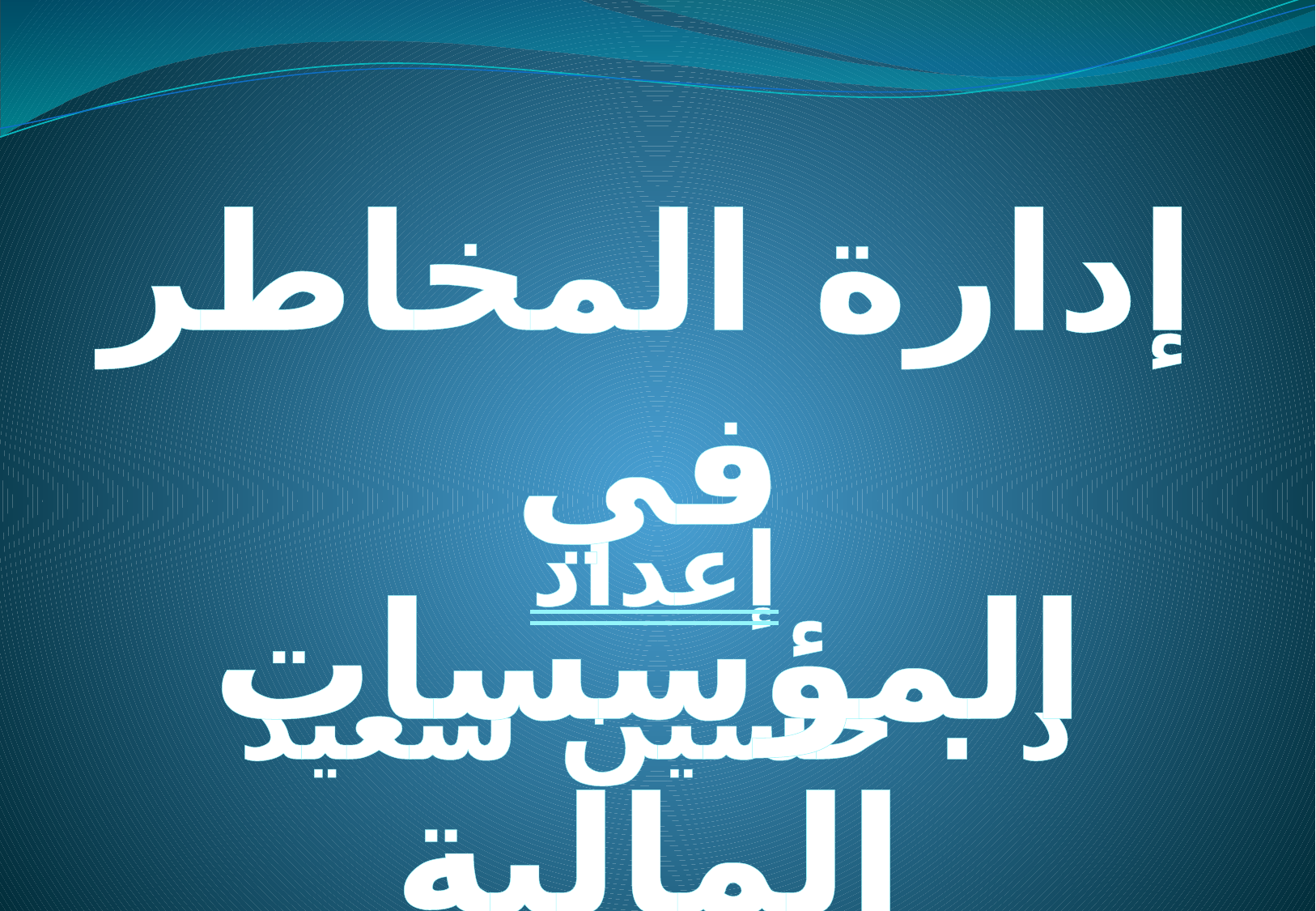

إدارة المخاطر في المؤسسات المالية الإسلامية

إعداد
د . حسين سعيد